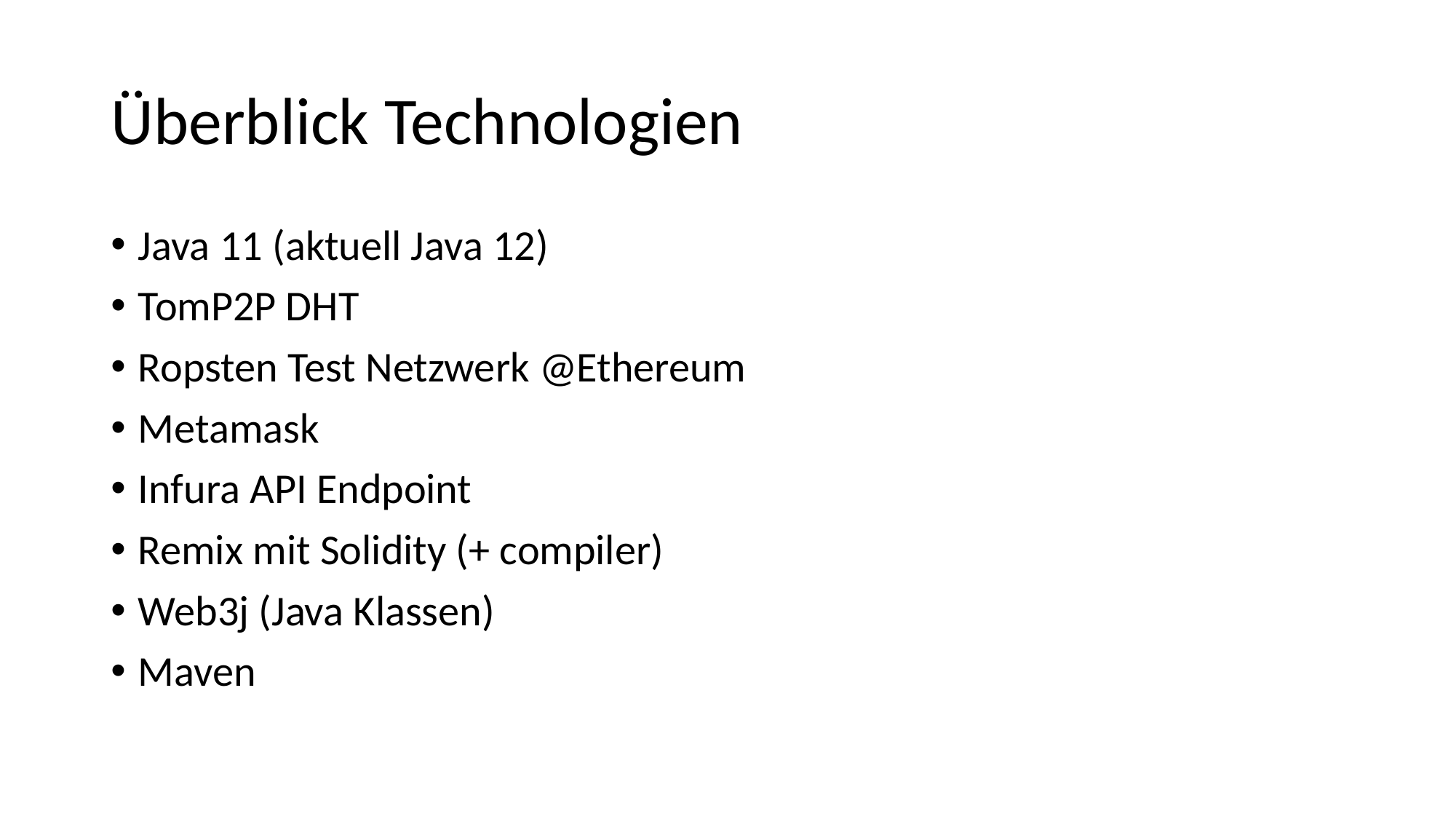

# Überblick Technologien
Java 11 (aktuell Java 12)
TomP2P DHT
Ropsten Test Netzwerk @Ethereum
Metamask
Infura API Endpoint
Remix mit Solidity (+ compiler)
Web3j (Java Klassen)
Maven